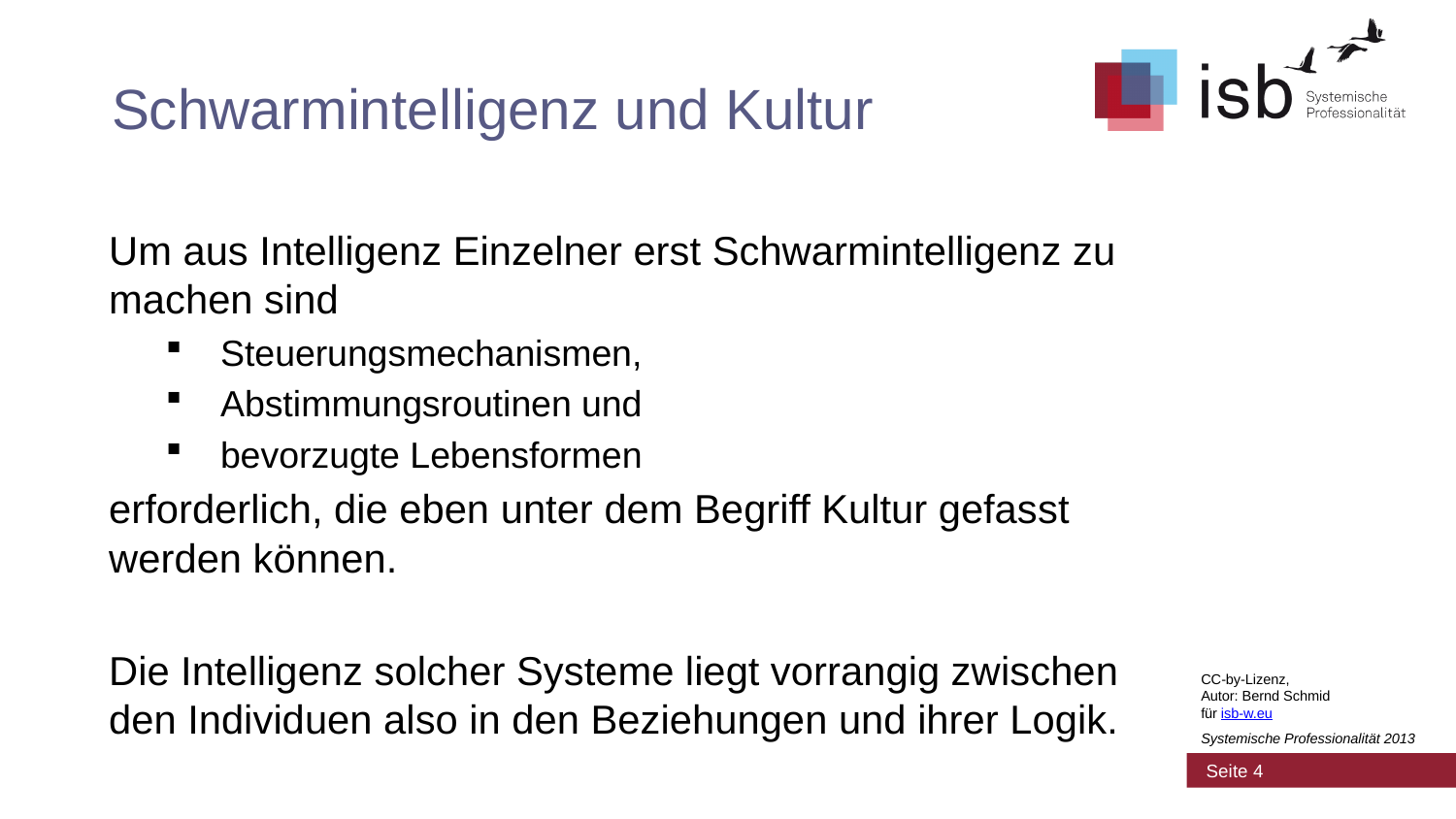

# Schwarmintelligenz und Kultur
Um aus Intelligenz Einzelner erst Schwarmintelligenz zu machen sind
Steuerungsmechanismen,
Abstimmungsroutinen und
bevorzugte Lebensformen
erforderlich, die eben unter dem Begriff Kultur gefasst werden können.

Die Intelligenz solcher Systeme liegt vorrangig zwischen den Individuen also in den Beziehungen und ihrer Logik.

CC-by-Lizenz,
Autor: Bernd Schmid
für isb-w.eu
Systemische Professionalität 2013
 Seite 4